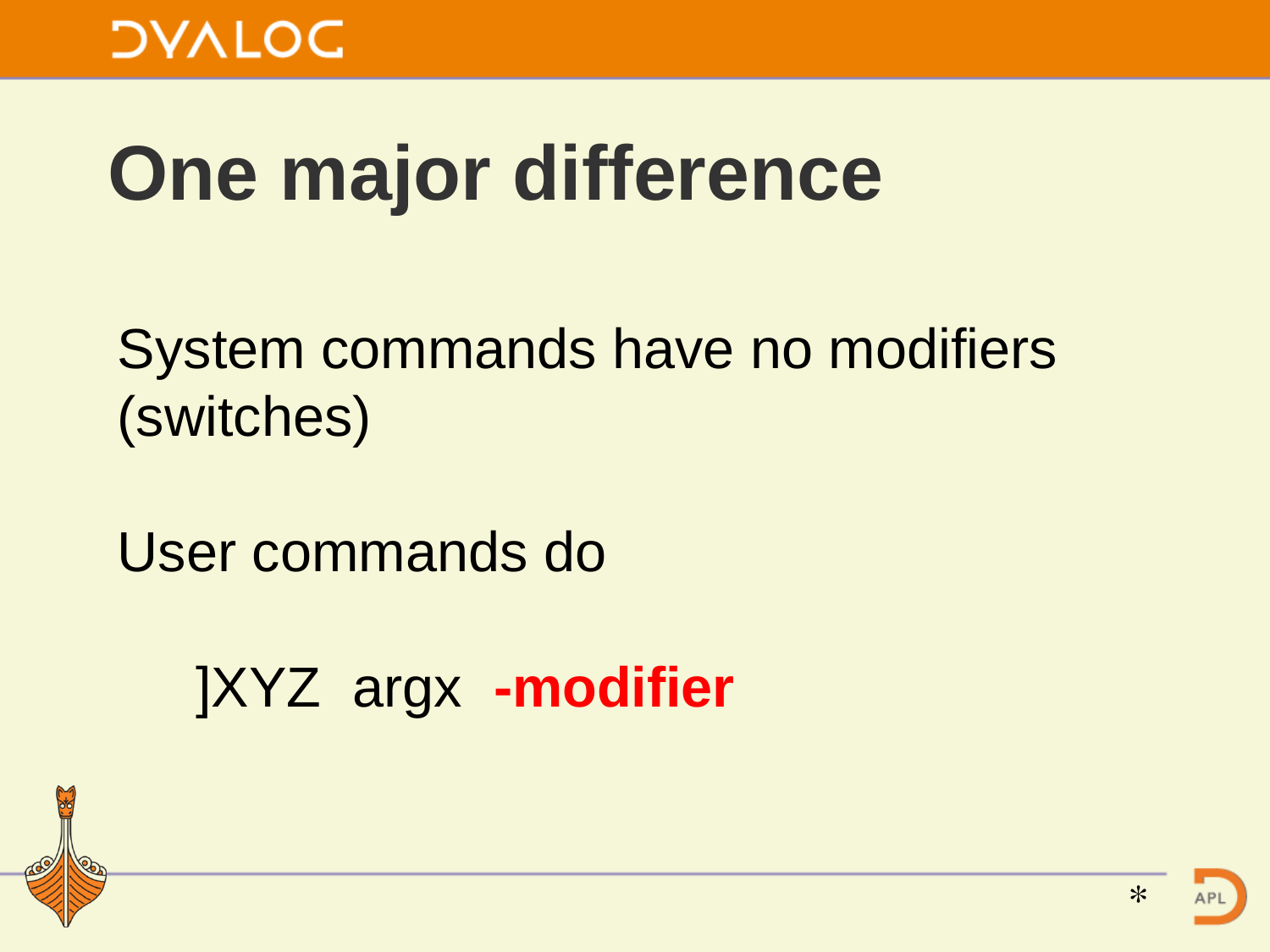

# One major difference
System commands have no modifiers (switches)

User commands do

     ]XYZ  argx  -modifier
*